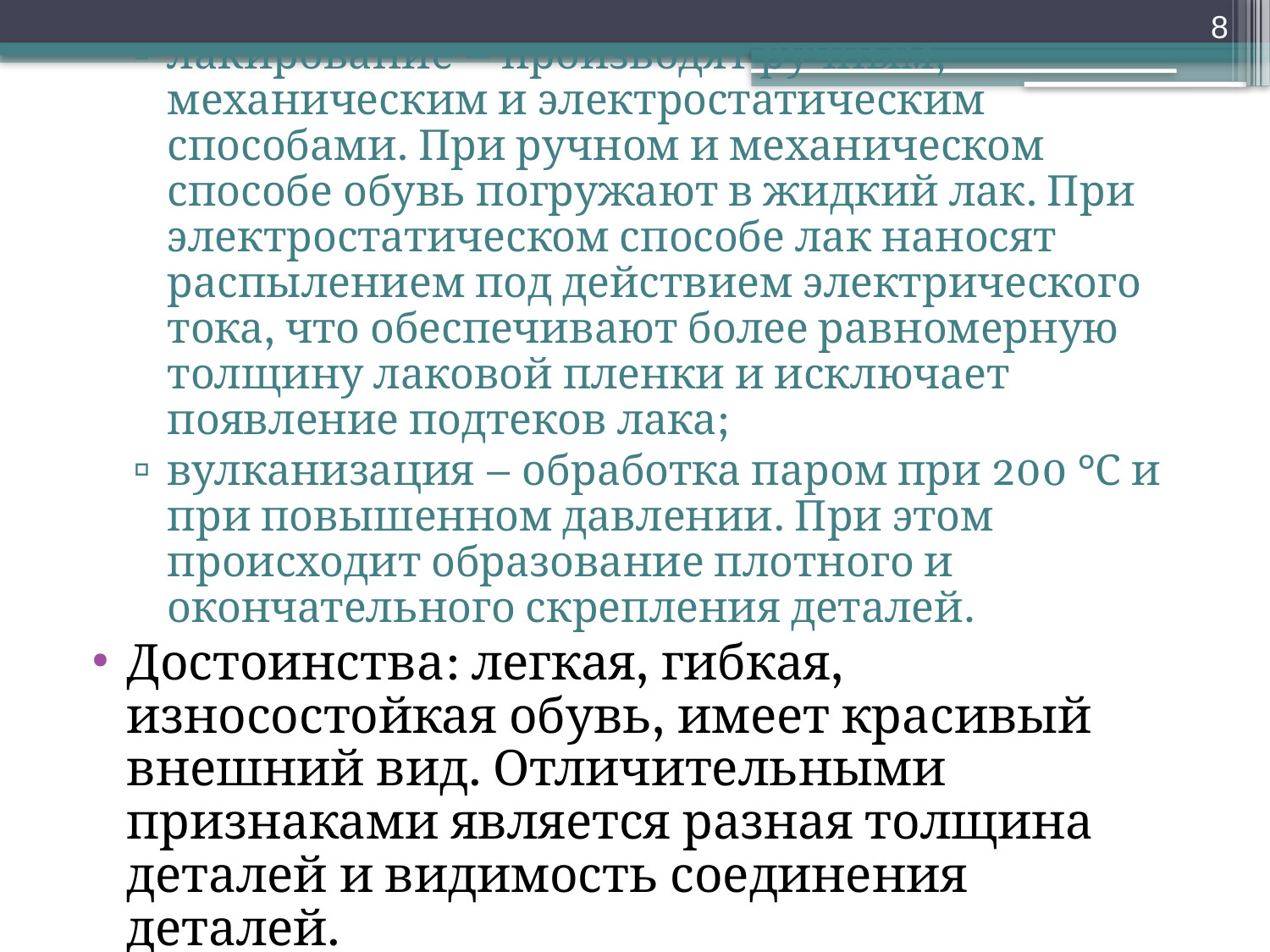

8
лакирование – производят ручным, механическим и электростатическим способами. При ручном и механическом способе обувь погружают в жидкий лак. При электростатическом способе лак наносят распылением под действием электрического тока, что обеспечивают более равномерную толщину лаковой пленки и исключает появление подтеков лака;
вулканизация – обработка паром при 200 °С и при повышенном давлении. При этом происходит образование плотного и окончательного скрепления деталей.
Достоинства: легкая, гибкая, износостойкая обувь, имеет красивый внешний вид. Отличительными признаками является разная толщина деталей и видимость соединения деталей.